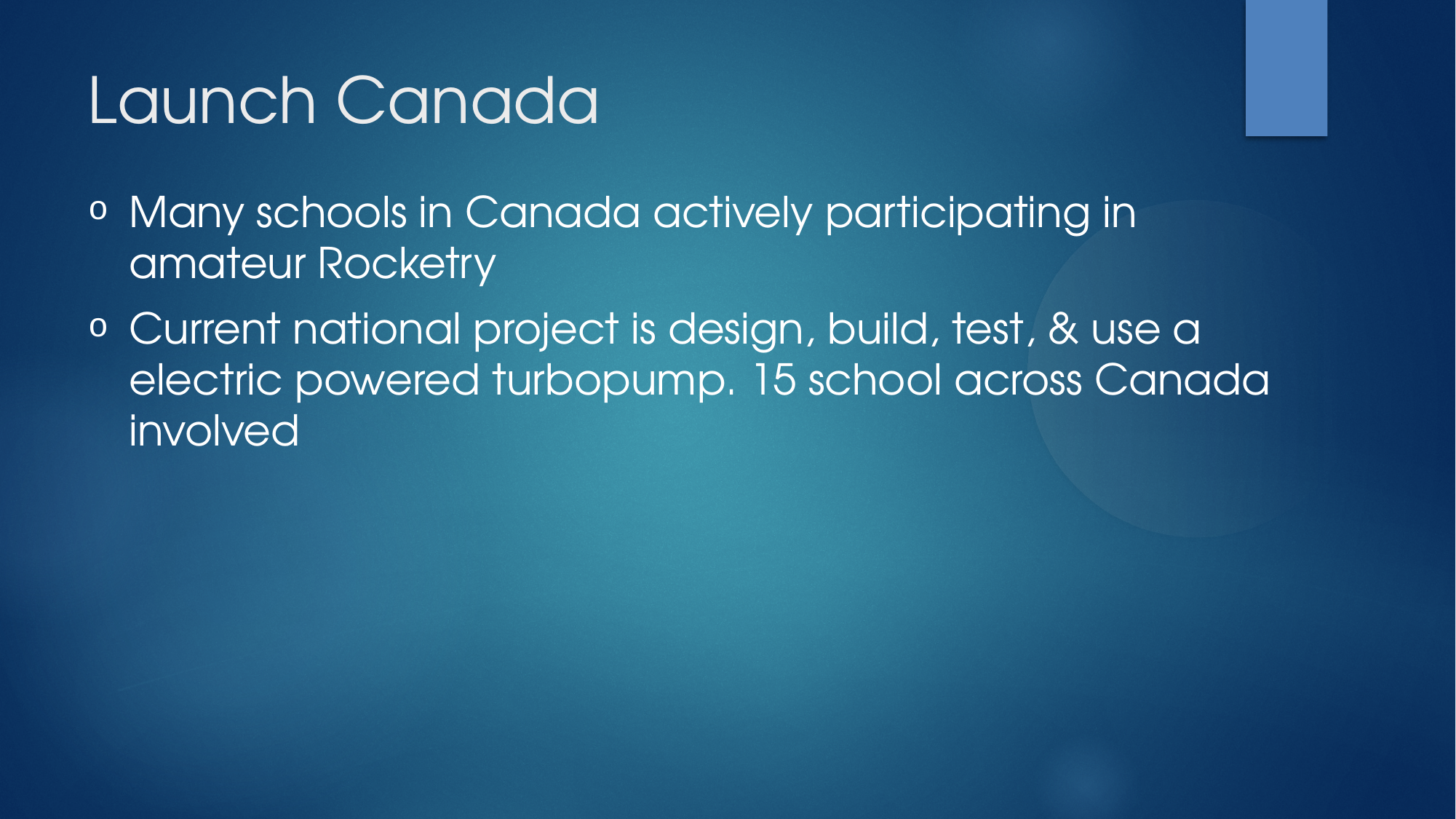

Launch Canada
Many schools in Canada actively participating in amateur Rocketry
Current national project is design, build, test, & use a electric powered turbopump. 15 school across Canada involved